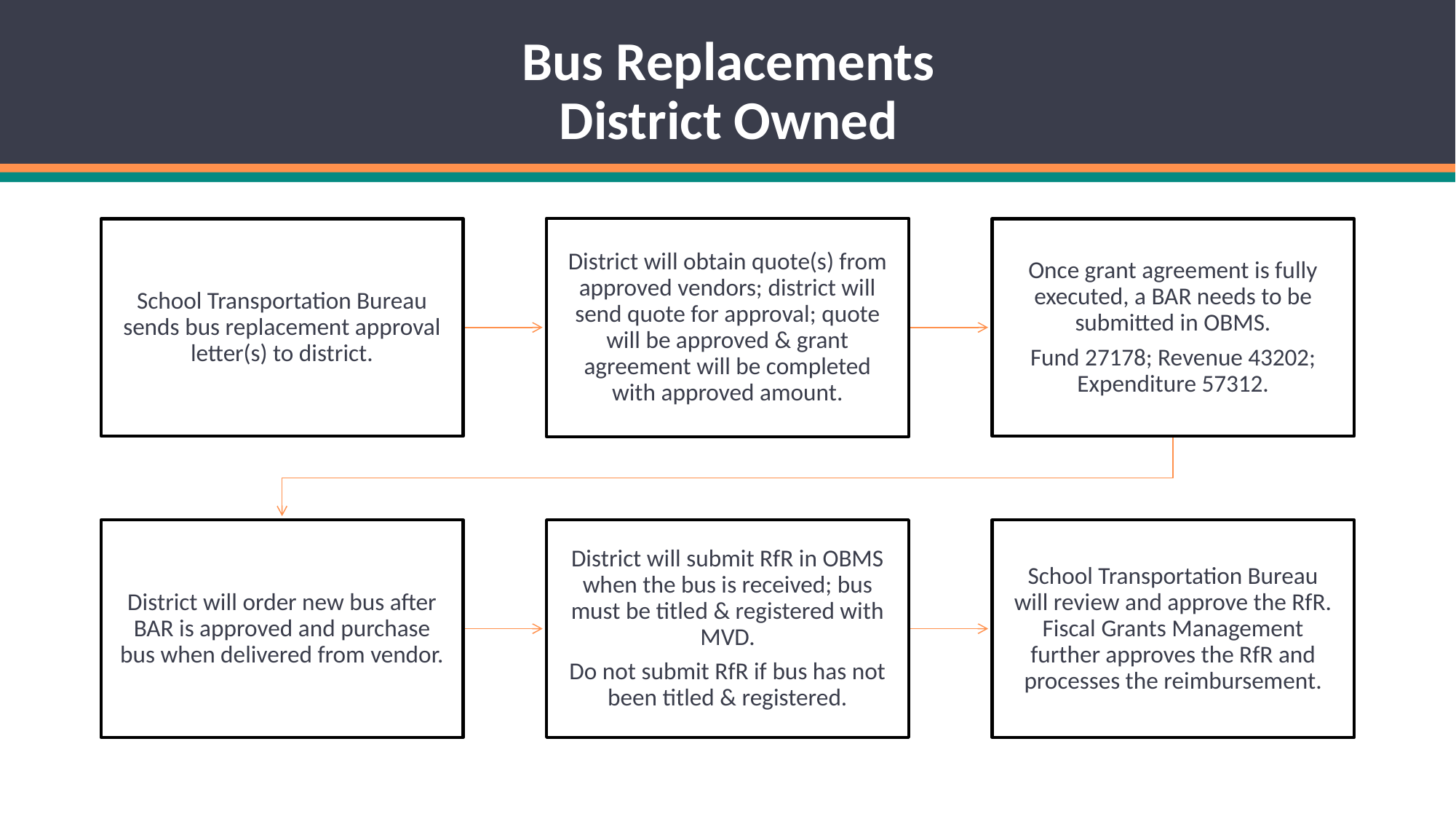

# Bus Replacements District Owned

School Transportation Bureau sends bus replacement approval letter(s) to district.

District will obtain quote(s) from approved vendors; district will send quote for approval; quote will be approved & grant agreement will be completed with approved amount.

Once grant agreement is fully executed, a BAR needs to be submitted in OBMS.
Fund 27178; Revenue 43202; Expenditure 57312.

District will order new bus after BAR is approved and purchase bus when delivered from vendor.

District will submit RfR in OBMS when the bus is received; bus must be titled & registered with MVD.
Do not submit RfR if bus has not been titled & registered.
School Transportation Bureau will review and approve the RfR. Fiscal Grants Management further approves the RfR and processes the reimbursement.